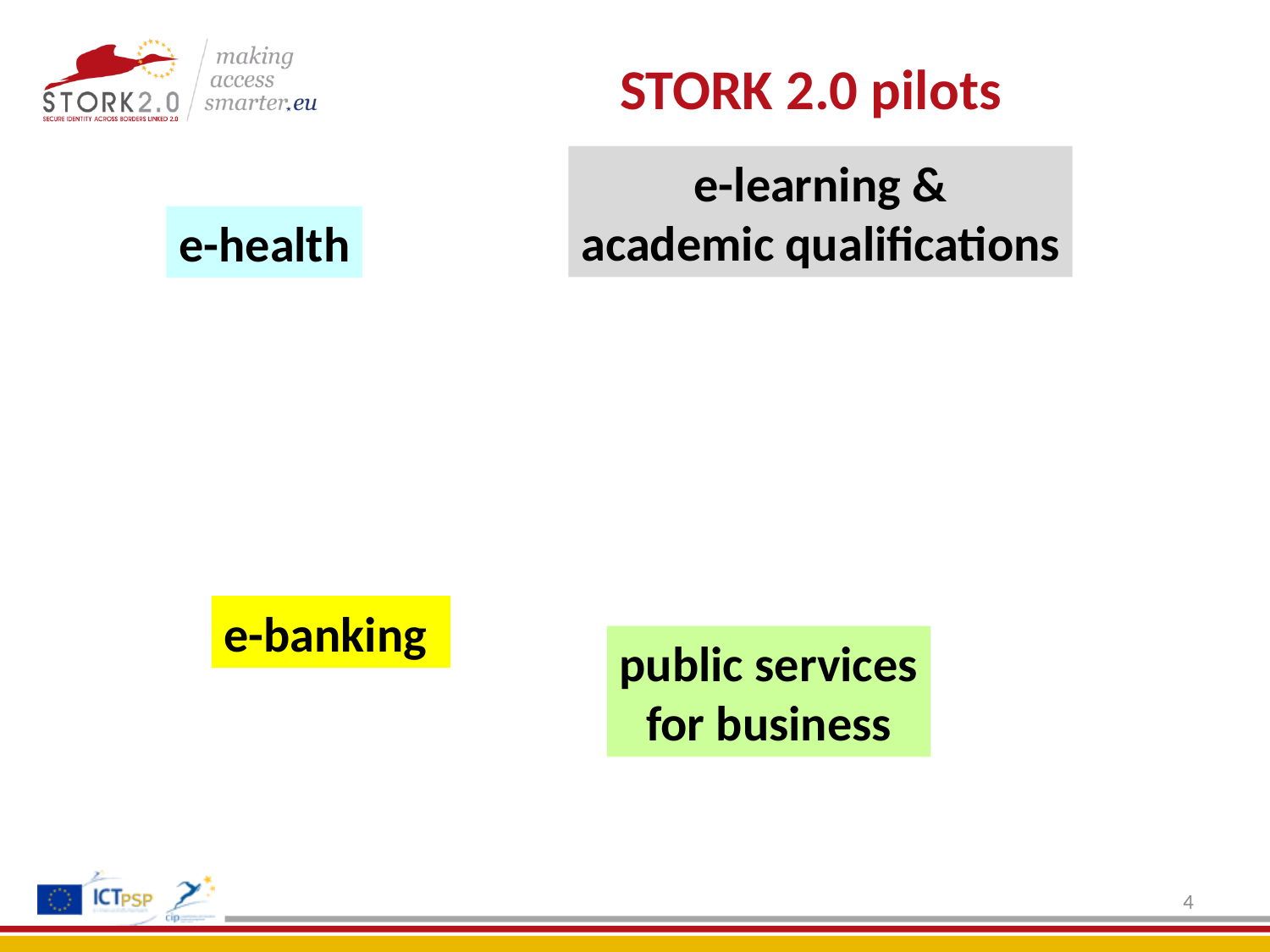

# STORK 2.0 pilots
e-learning &
academic qualifications
e-health
e-banking
public services
for business
4